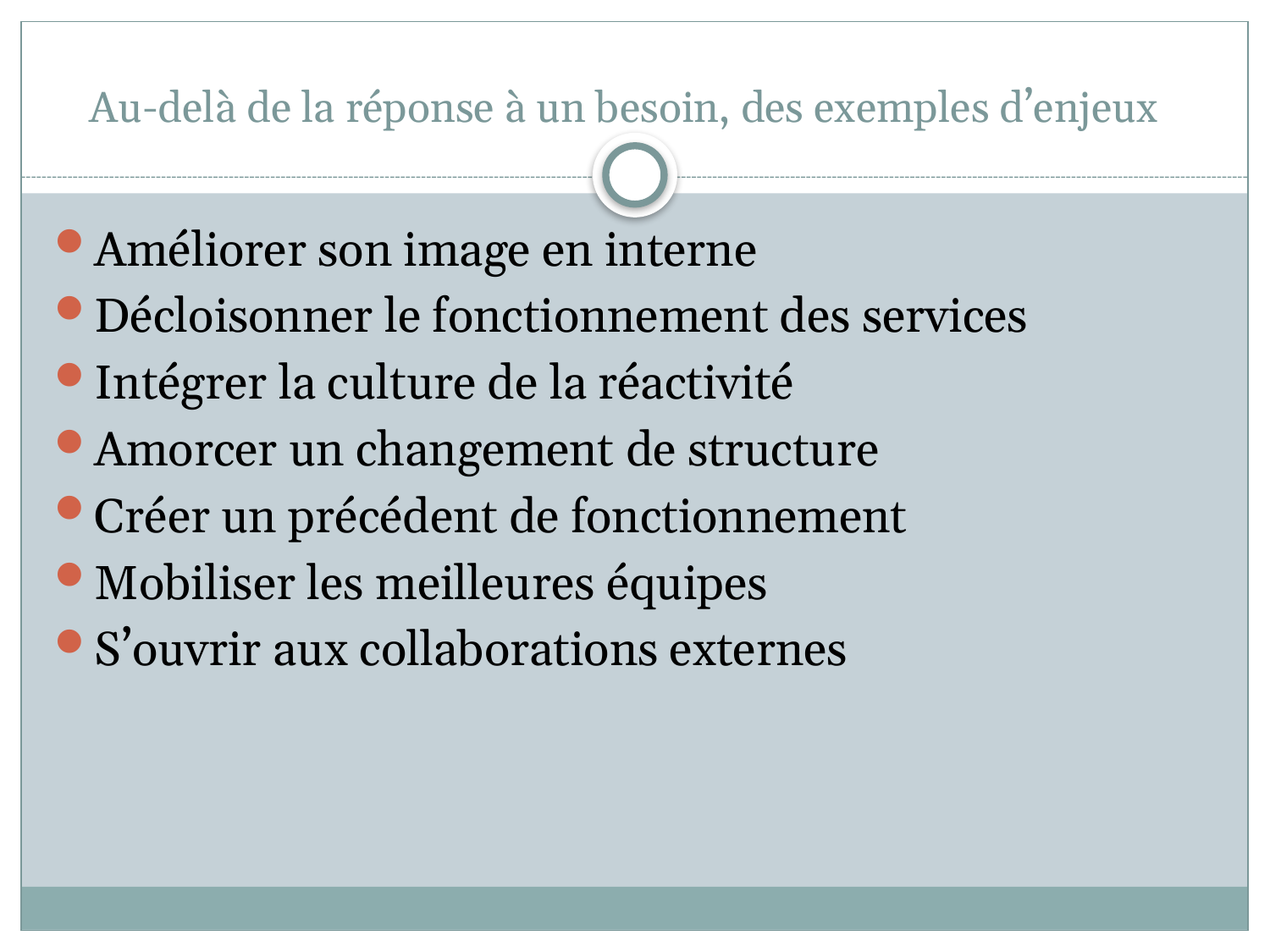

# Au-delà de la réponse à un besoin, des exemples d’enjeux
Améliorer son image en interne
Décloisonner le fonctionnement des services
Intégrer la culture de la réactivité
Amorcer un changement de structure
Créer un précédent de fonctionnement
Mobiliser les meilleures équipes
S’ouvrir aux collaborations externes